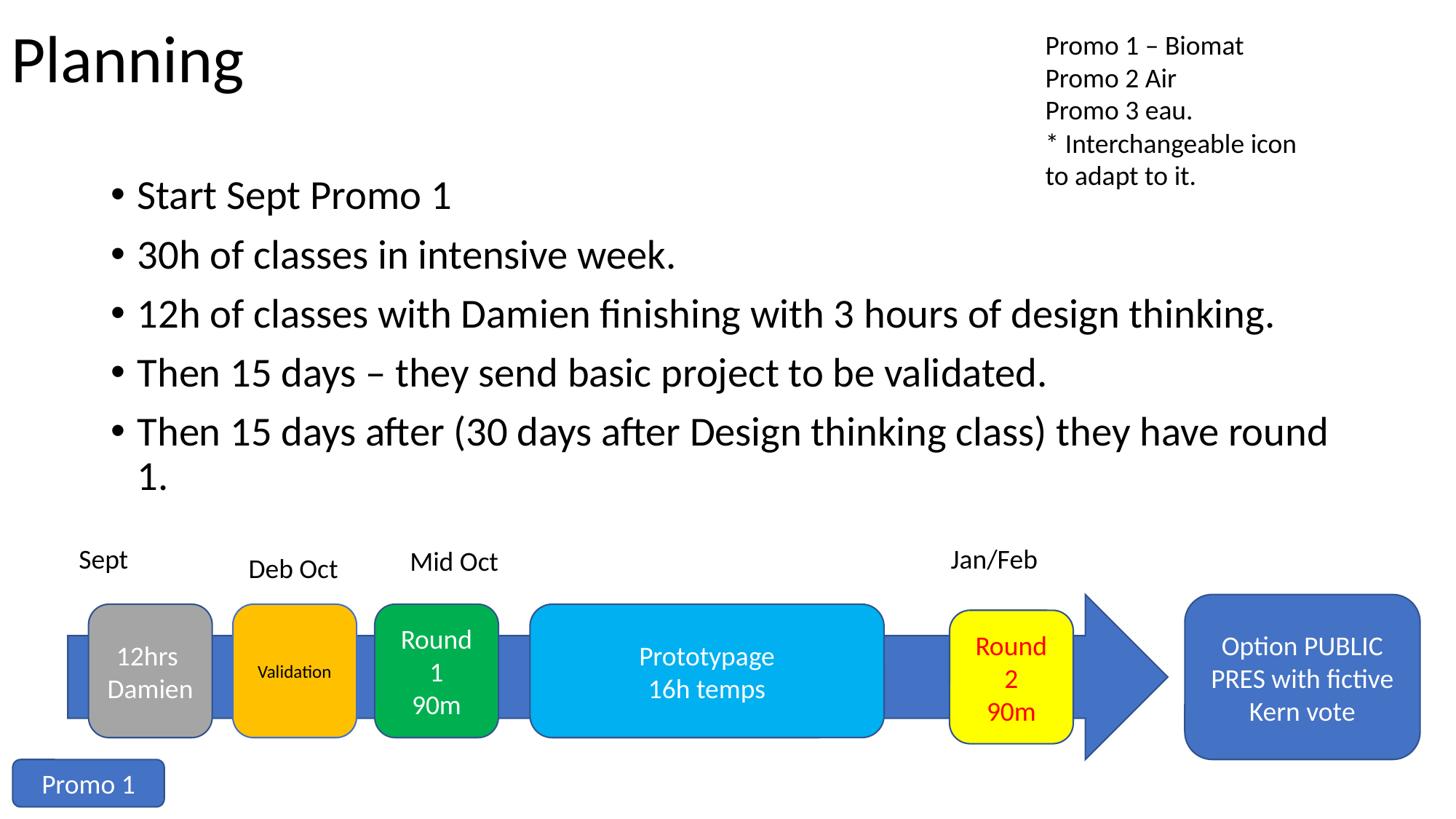

# Planning
Promo 1 – Biomat
Promo 2 Air
Promo 3 eau.
* Interchangeable icon to adapt to it.
Start Sept Promo 1
30h of classes in intensive week.
12h of classes with Damien finishing with 3 hours of design thinking.
Then 15 days – they send basic project to be validated.
Then 15 days after (30 days after Design thinking class) they have round 1.
Jan/Feb
Sept
Mid Oct
Deb Oct

Option PUBLIC PRES with fictive Kern vote
12hrs
Damien
Validation
Round 1
90m
Prototypage
16h temps
Round 2
90m
Promo 1